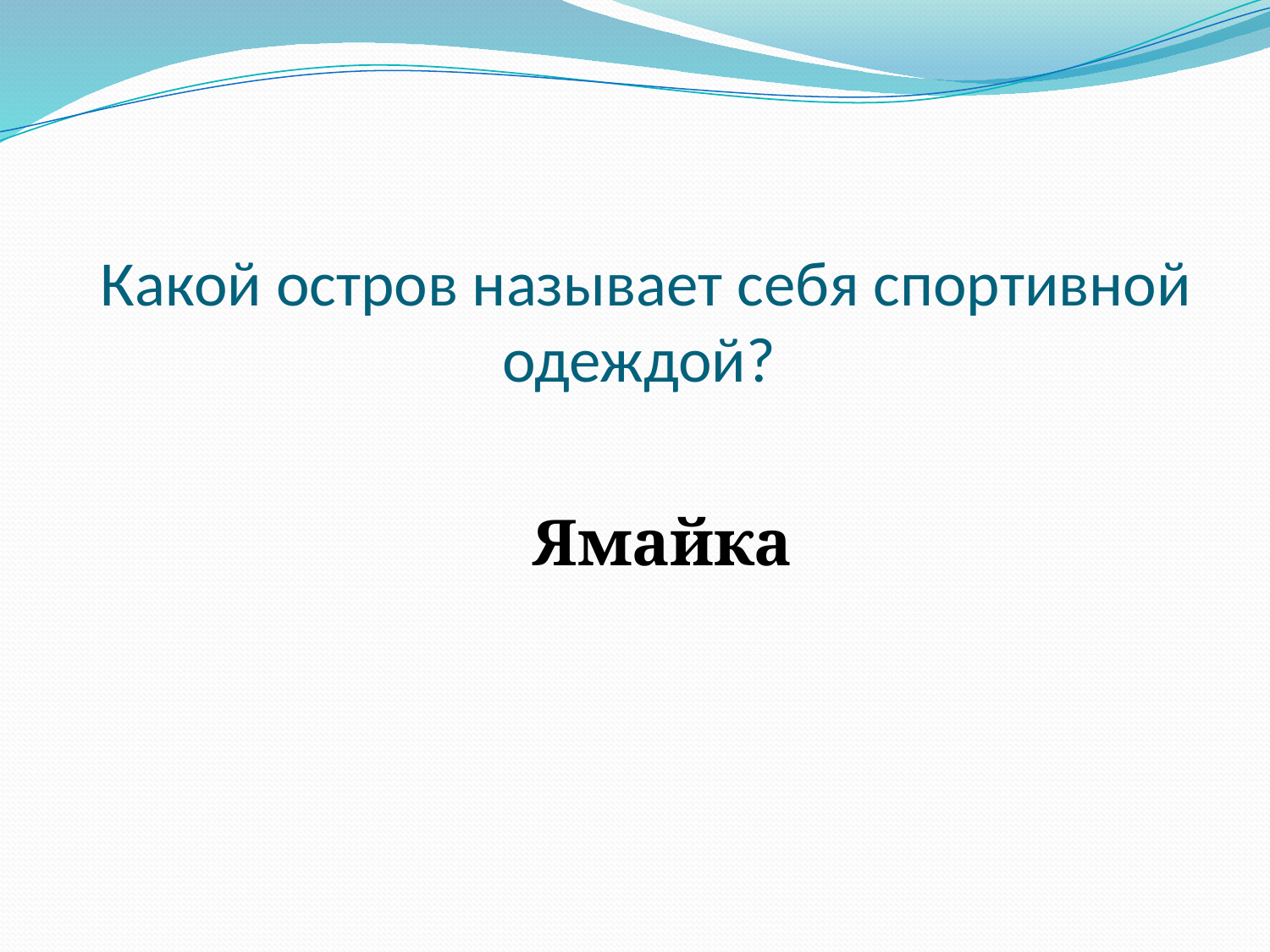

# Какой остров называет себя спортивной одеждой?
Ямайка